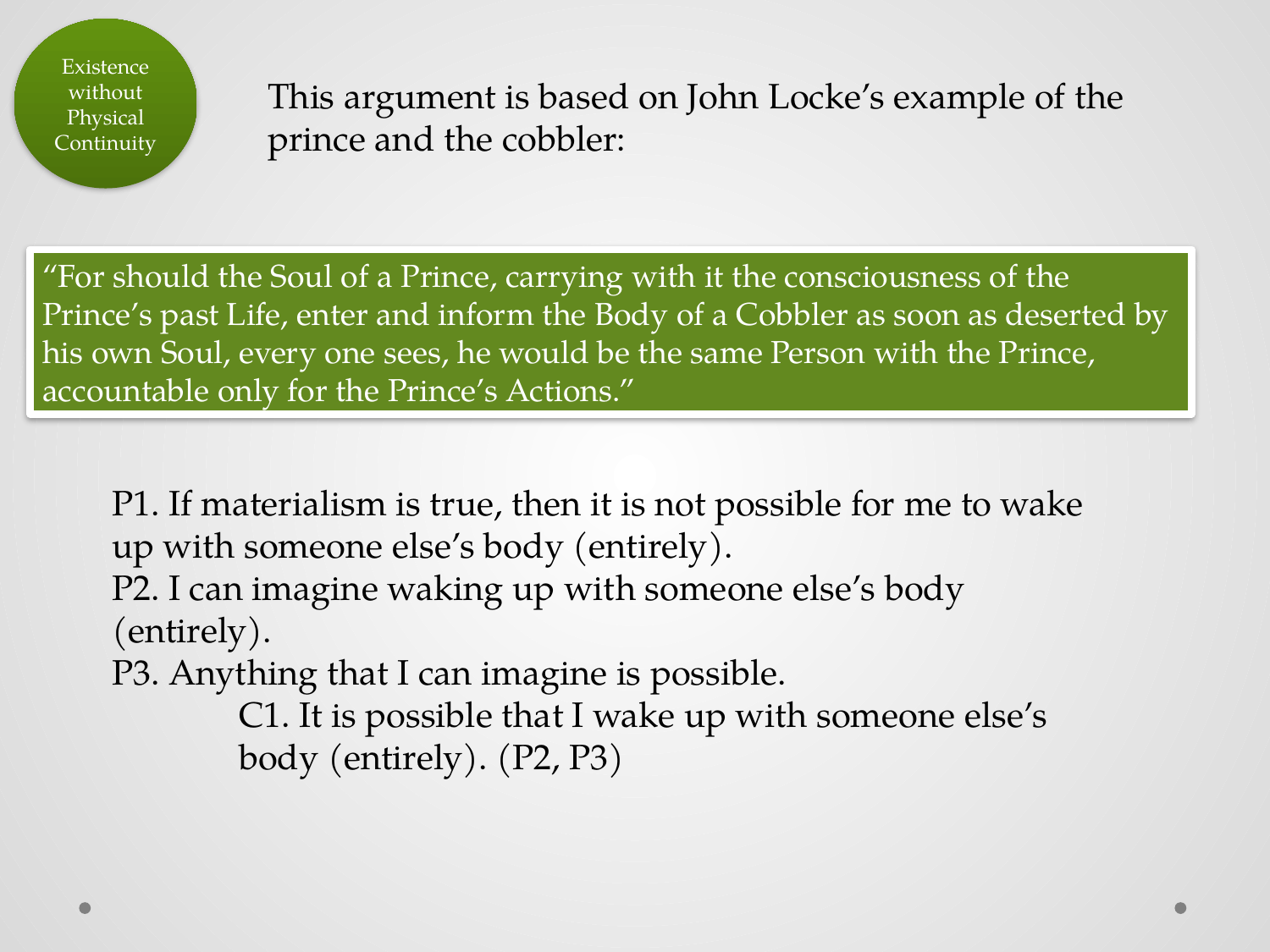

Existence without Physical Continuity
This argument is based on John Locke’s example of the prince and the cobbler:
“For should the Soul of a Prince, carrying with it the consciousness of the Prince’s past Life, enter and inform the Body of a Cobbler as soon as deserted by his own Soul, every one sees, he would be the same Person with the Prince, accountable only for the Prince’s Actions.”
P1. If materialism is true, then it is not possible for me to wake up with someone else’s body (entirely).
P2. I can imagine waking up with someone else’s body (entirely).
P3. Anything that I can imagine is possible.
	C1. It is possible that I wake up with someone else’s 	body (entirely). (P2, P3)